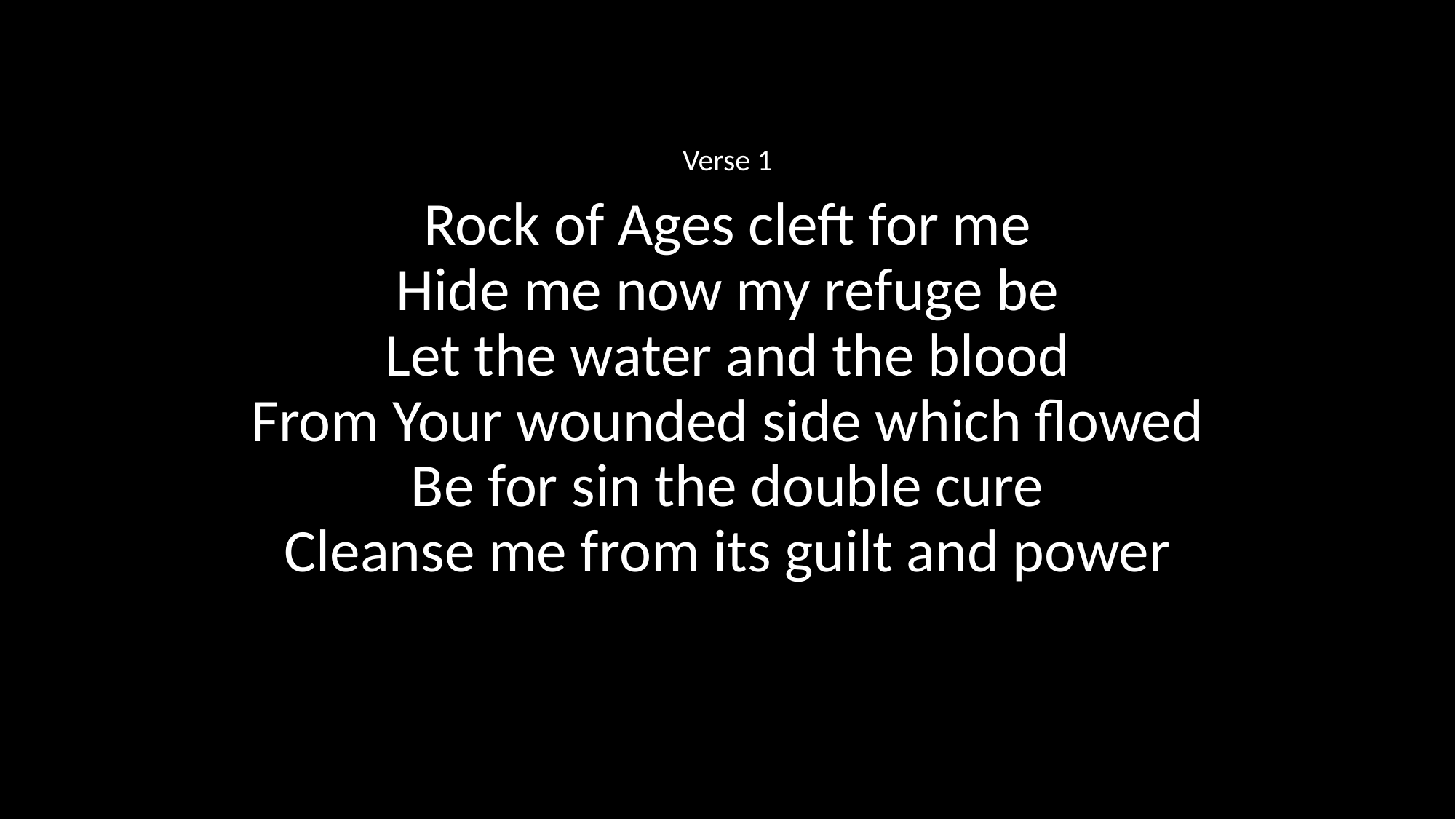

Verse 1
Rock of Ages cleft for me
Hide me now my refuge be
Let the water and the blood
From Your wounded side which flowed
Be for sin the double cure
Cleanse me from its guilt and power